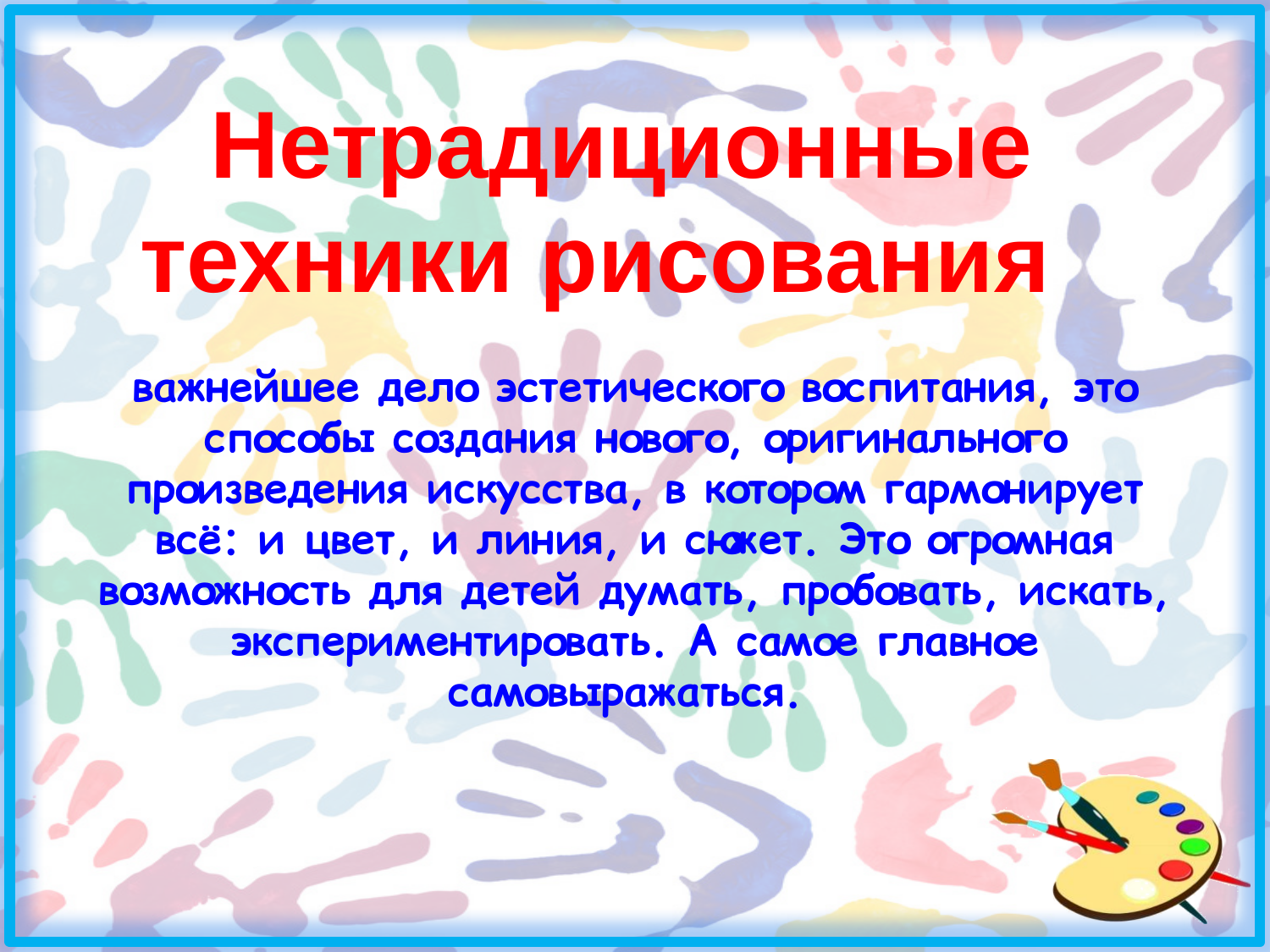

Нетрадиционные техники рисования

важнейшее дело эстетического воспитания, это способы создания нового, оригинального произведения искусства, в котором гармонирует всё: и цвет, и линия, и сюжет. Это огромная возможность для детей думать, пробовать, искать, экспериментировать. А самое главное самовыражаться.